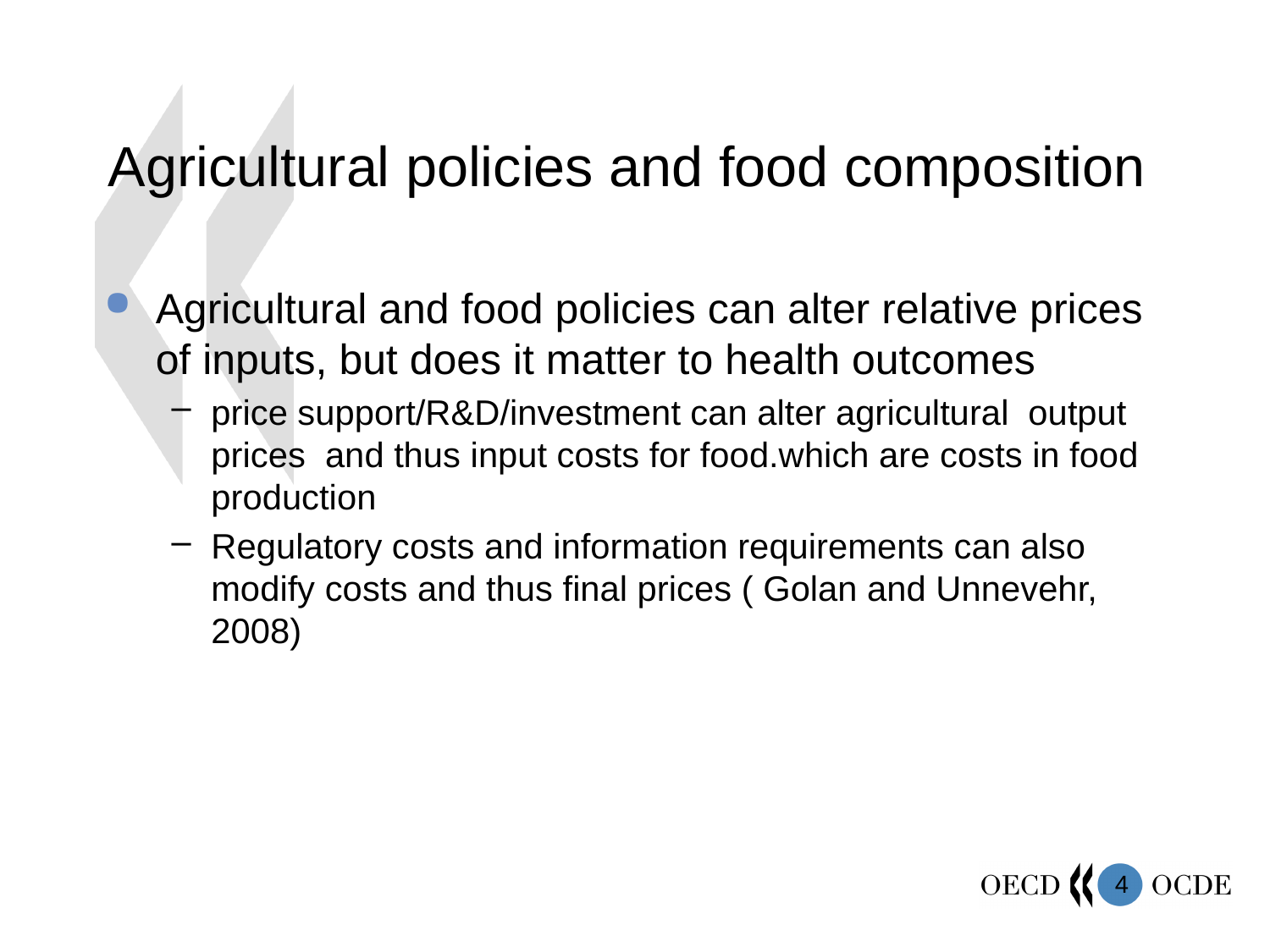

# Agricultural policies and food composition
Agricultural and food policies can alter relative prices of inputs, but does it matter to health outcomes
price support/R&D/investment can alter agricultural  output prices  and thus input costs for food.which are costs in food production
Regulatory costs and information requirements can also modify costs and thus final prices ( Golan and Unnevehr, 2008)